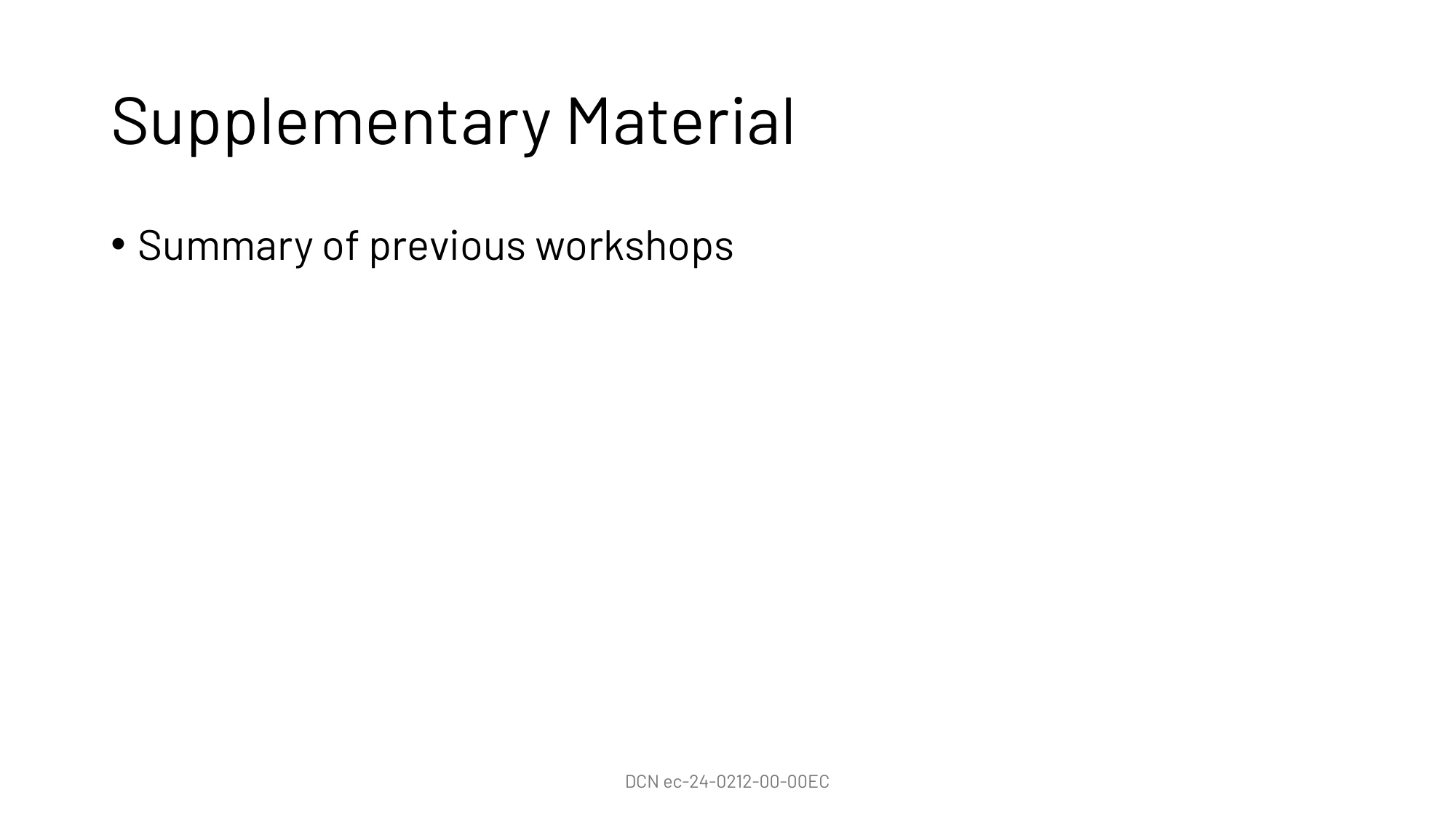

# Supplementary Material
Summary of previous workshops
DCN ec-24-0212-00-00EC